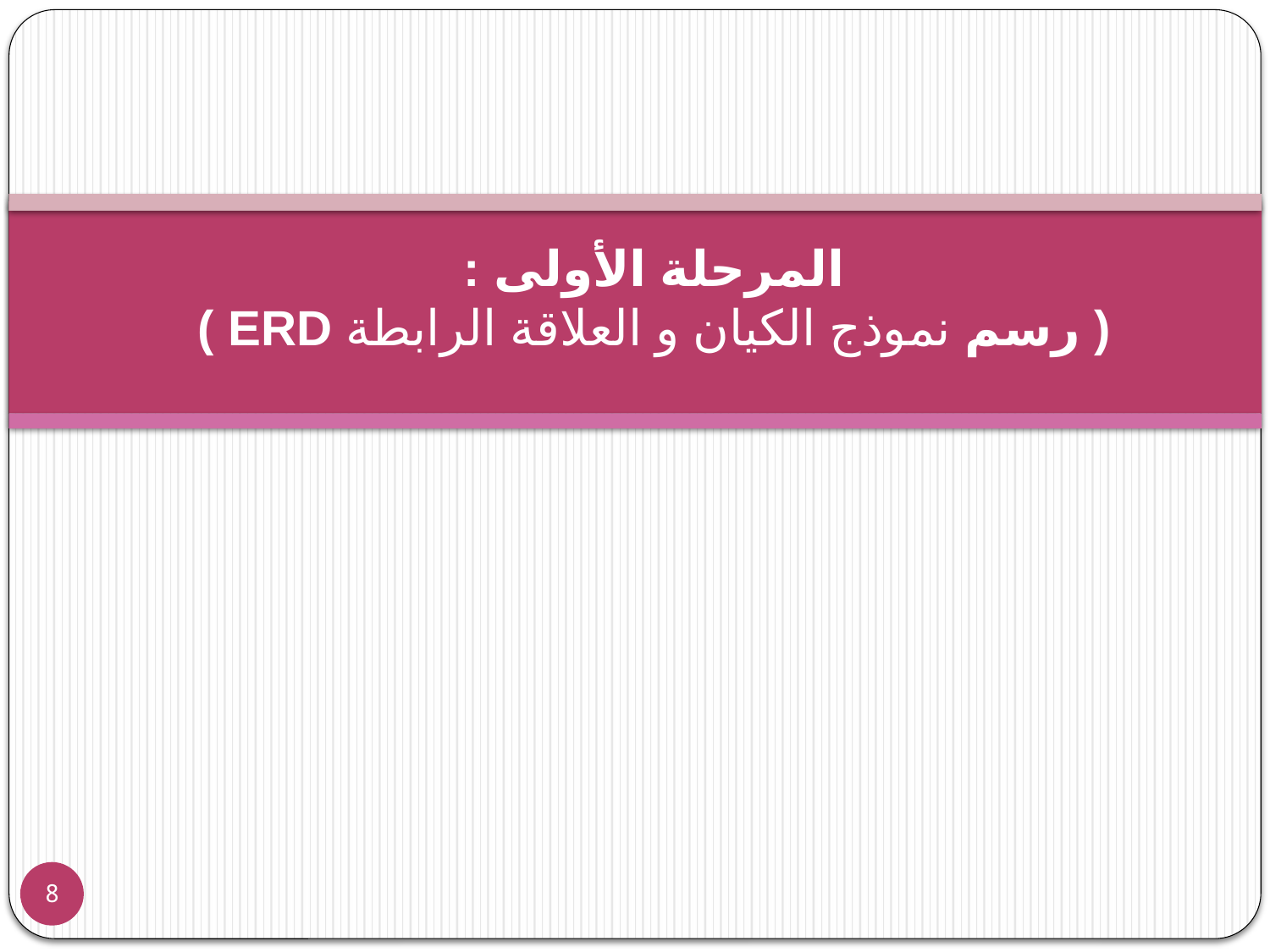

# المرحلة الأولى : ( رسم نموذج الكيان و العلاقة الرابطة ERD )
8